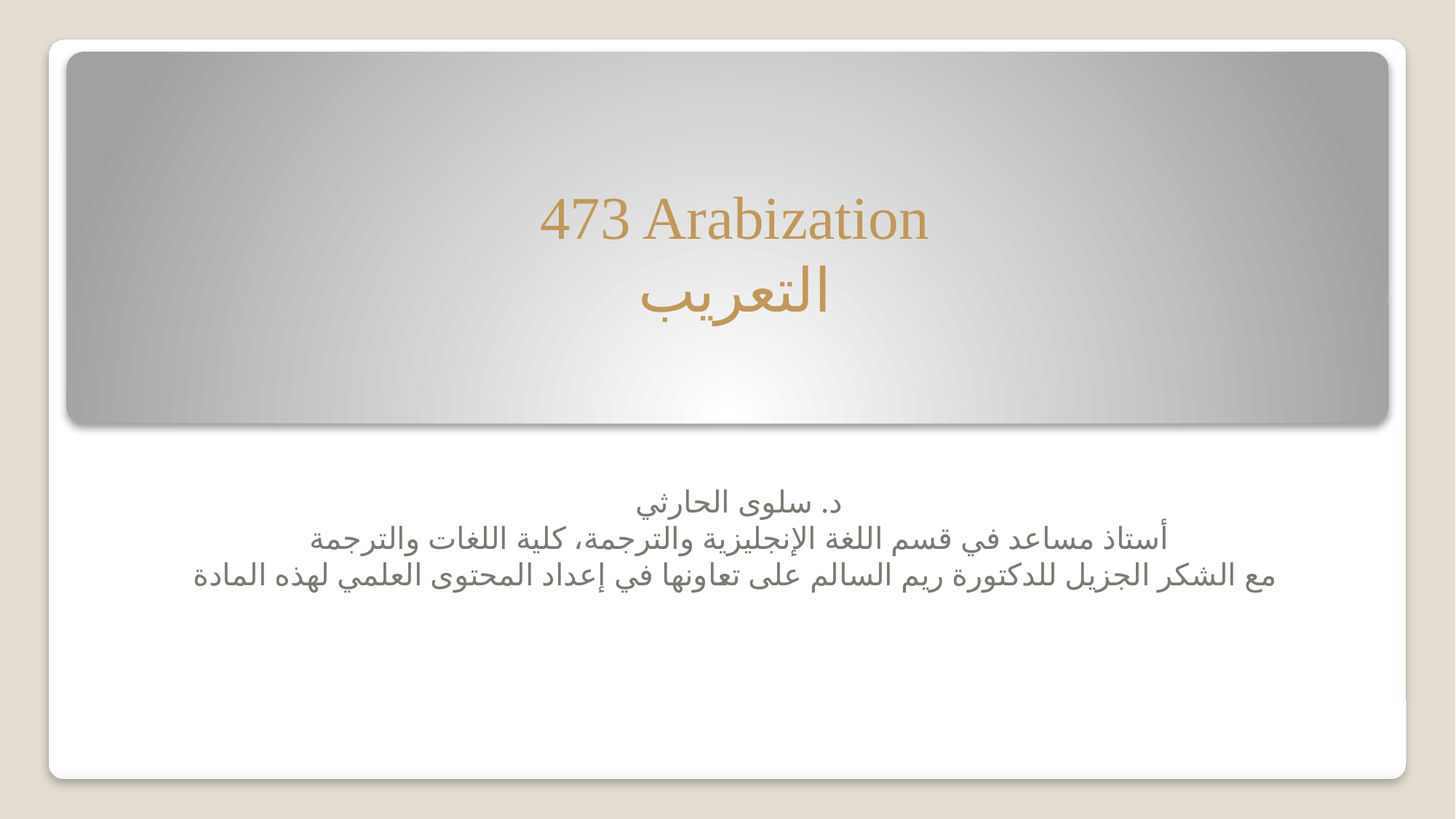

# 473 Arabization التعريب
د. سلوى الحارثي
أستاذ مساعد في قسم اللغة الإنجليزية والترجمة، كلية اللغات والترجمة
مع الشكر الجزيل للدكتورة ريم السالم على تعاونها في إعداد المحتوى العلمي لهذه المادة